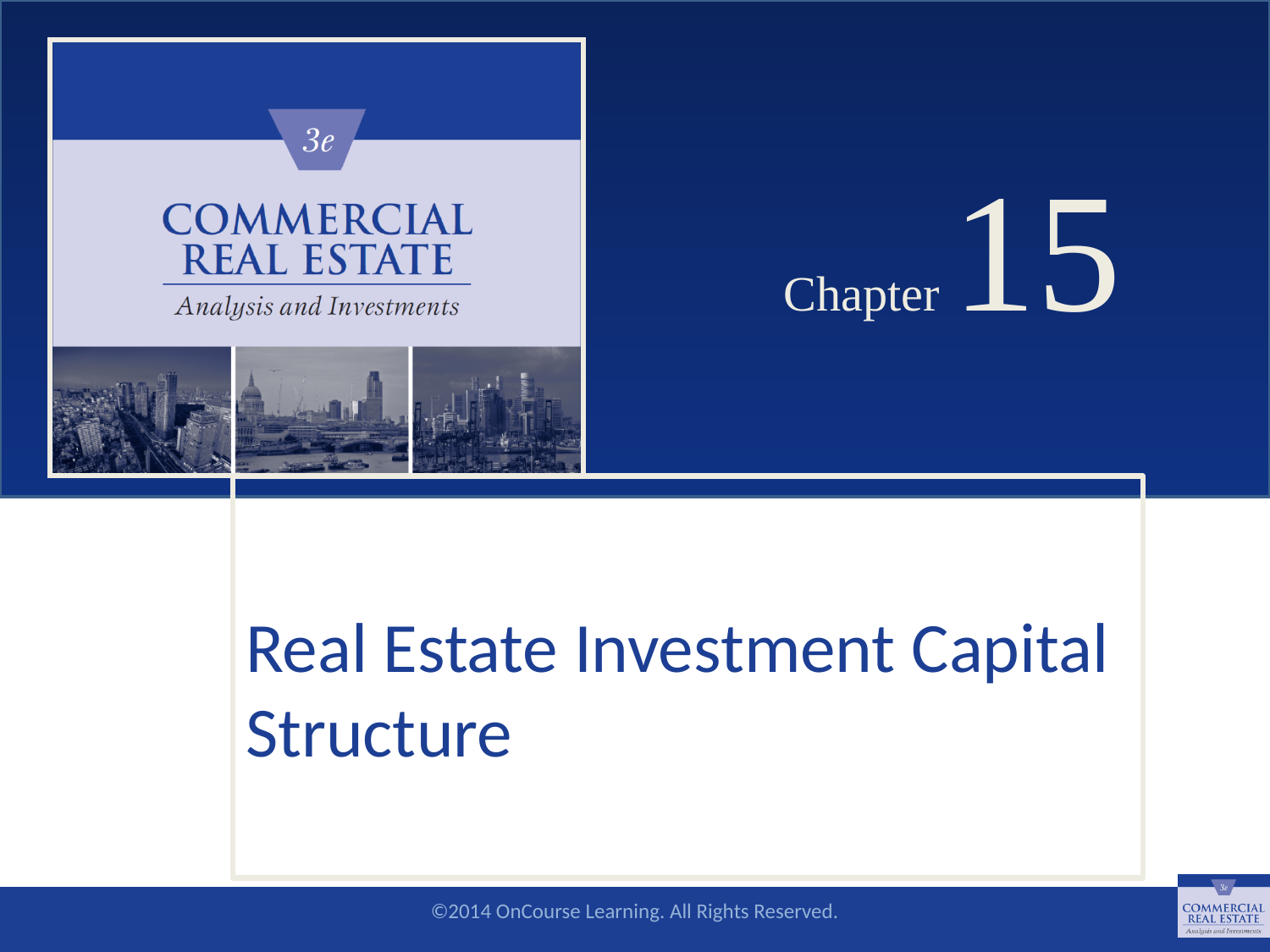

# Chapter 15
Real Estate Investment Capital Structure
SLIDE 1